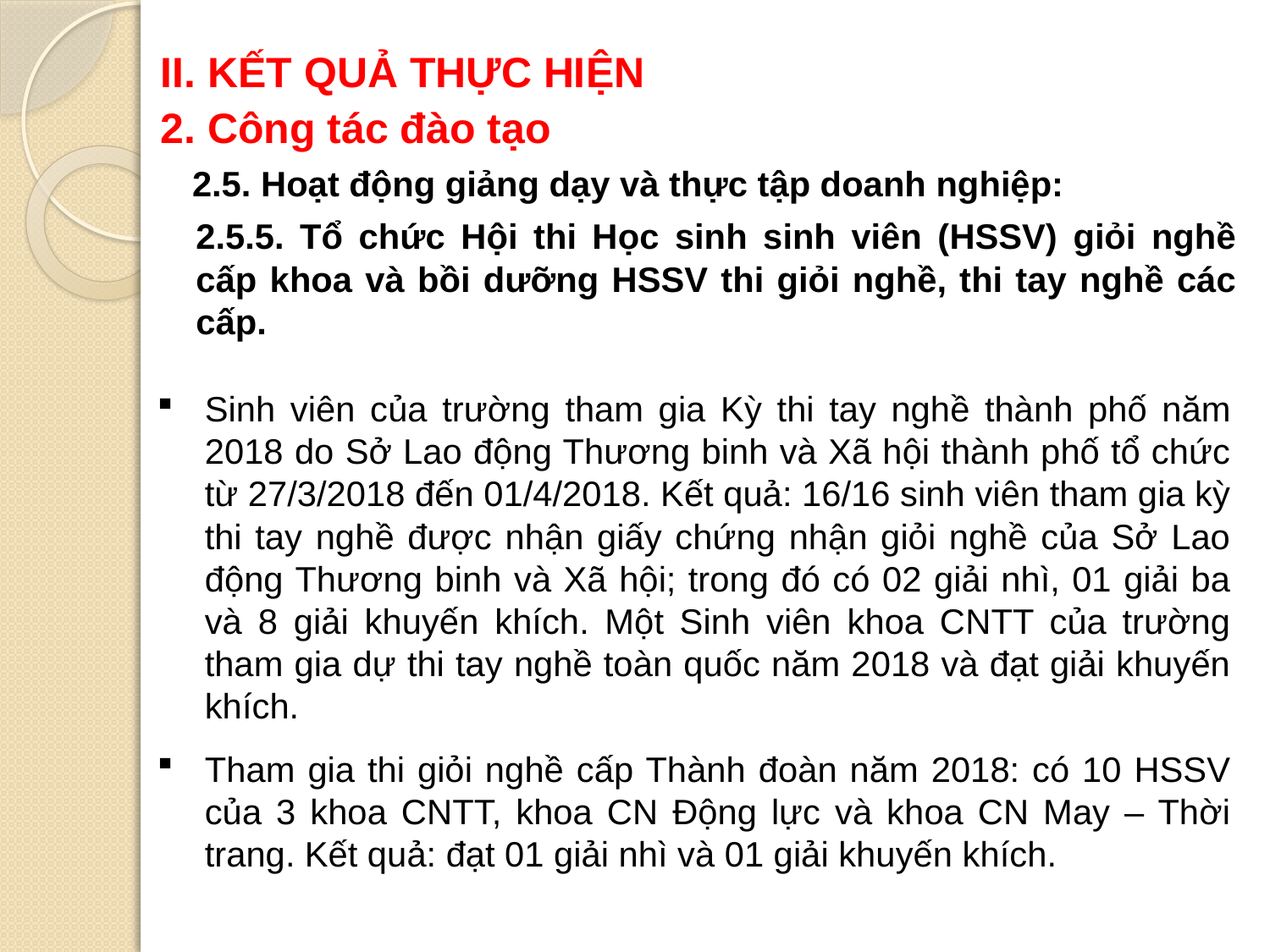

II. KẾT QUẢ THỰC HIỆN
2. Công tác đào tạo
2.5. Hoạt động giảng dạy và thực tập doanh nghiệp:
2.5.5. Tổ chức Hội thi Học sinh sinh viên (HSSV) giỏi nghề cấp khoa và bồi dưỡng HSSV thi giỏi nghề, thi tay nghề các cấp.
Sinh viên của trường tham gia Kỳ thi tay nghề thành phố năm 2018 do Sở Lao động Thương binh và Xã hội thành phố tổ chức từ 27/3/2018 đến 01/4/2018. Kết quả: 16/16 sinh viên tham gia kỳ thi tay nghề được nhận giấy chứng nhận giỏi nghề của Sở Lao động Thương binh và Xã hội; trong đó có 02 giải nhì, 01 giải ba và 8 giải khuyến khích. Một Sinh viên khoa CNTT của trường tham gia dự thi tay nghề toàn quốc năm 2018 và đạt giải khuyến khích.
Tham gia thi giỏi nghề cấp Thành đoàn năm 2018: có 10 HSSV của 3 khoa CNTT, khoa CN Động lực và khoa CN May – Thời trang. Kết quả: đạt 01 giải nhì và 01 giải khuyến khích.